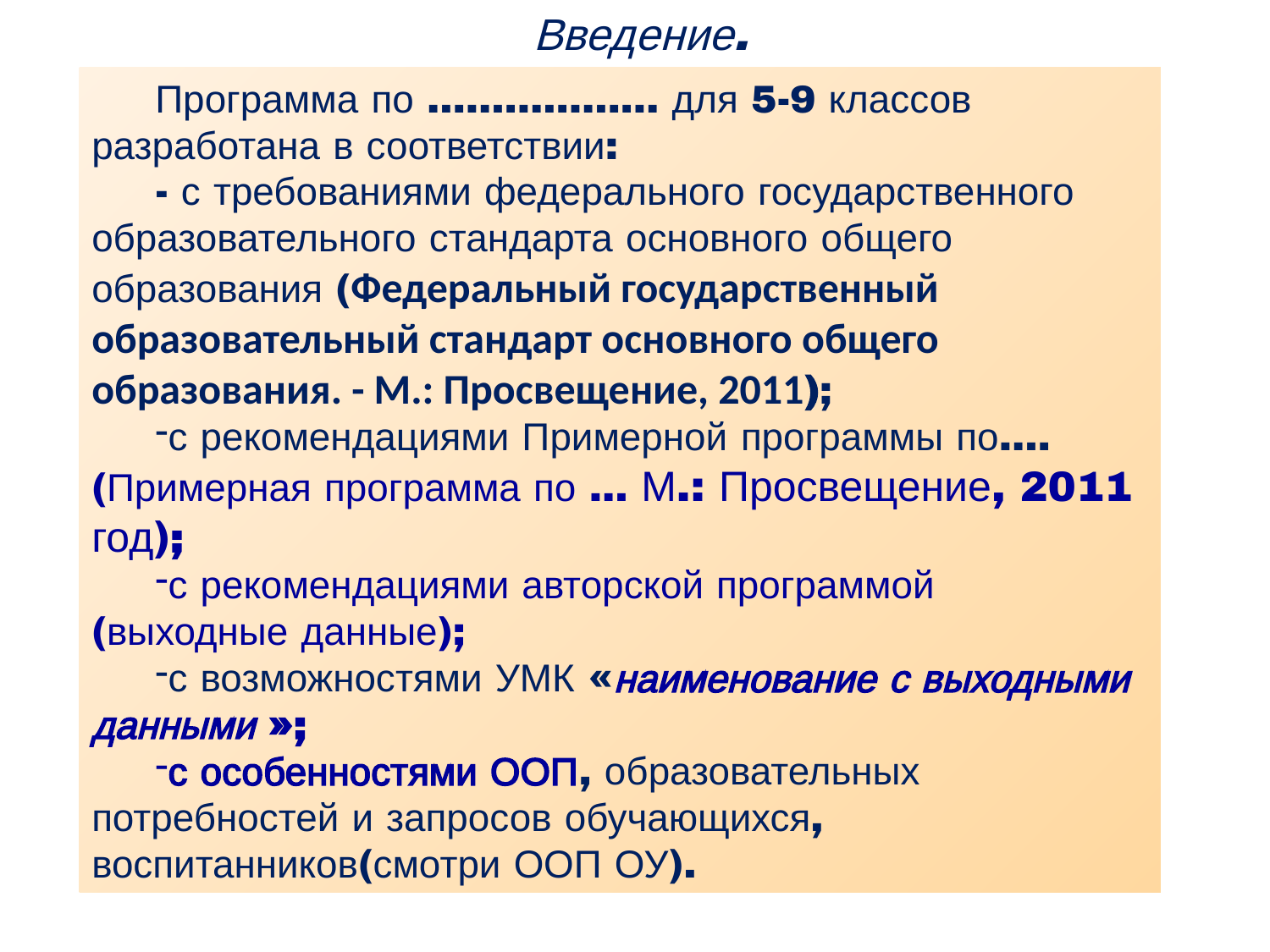

# Введение.
Программа по ……………… для 5-9 классов разработана в соответствии:
- с требованиями федерального государственного образовательного стандарта основного общего   образования (Федеральный государственный образовательный стандарт основного общего    образования. - М.: Просвещение, 2011);
с рекомендациями Примерной программы по….(Примерная программа по … М.: Просвещение, 2011 год);
с рекомендациями авторской программой  (выходные данные);
с возможностями УМК «наименование с выходными данными »;
с особенностями ООП, образовательных потребностей и запросов обучающихся,  воспитанников(смотри ООП ОУ).